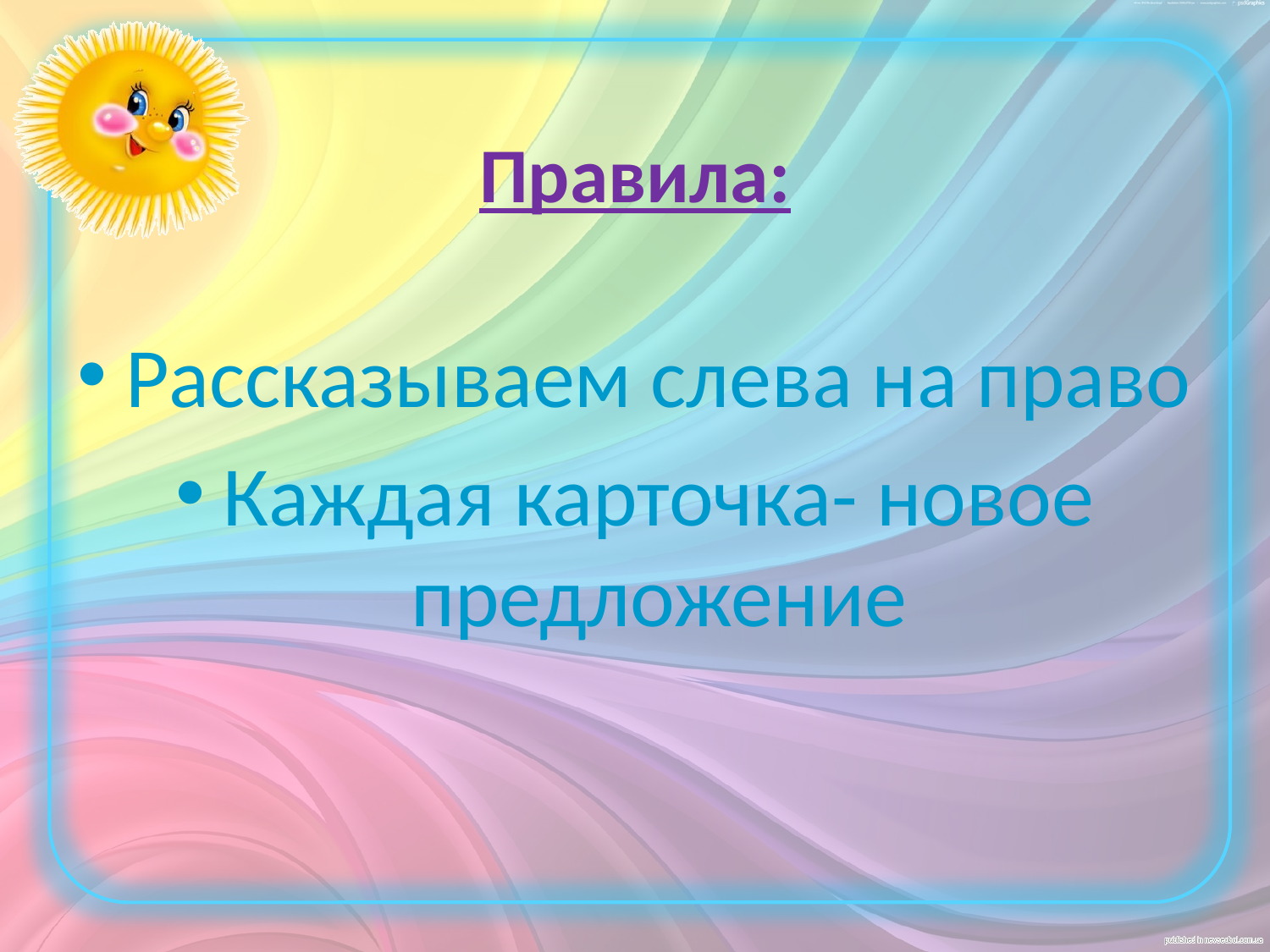

# Правила:
Рассказываем слева на право
Каждая карточка- новое предложение